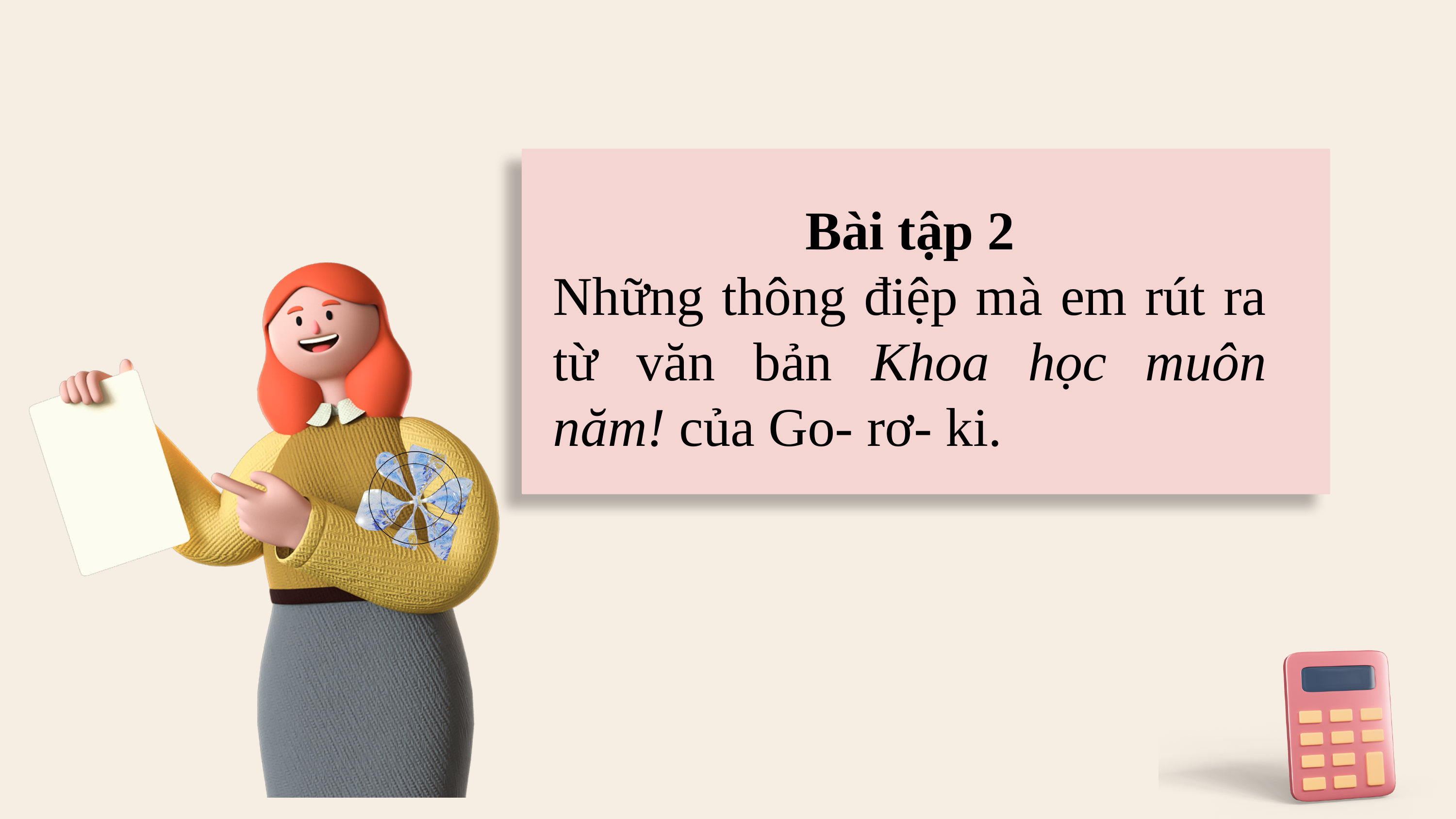

Bài tập 2
Những thông điệp mà em rút ra từ văn bản Khoa học muôn năm! của Go- rơ- ki.